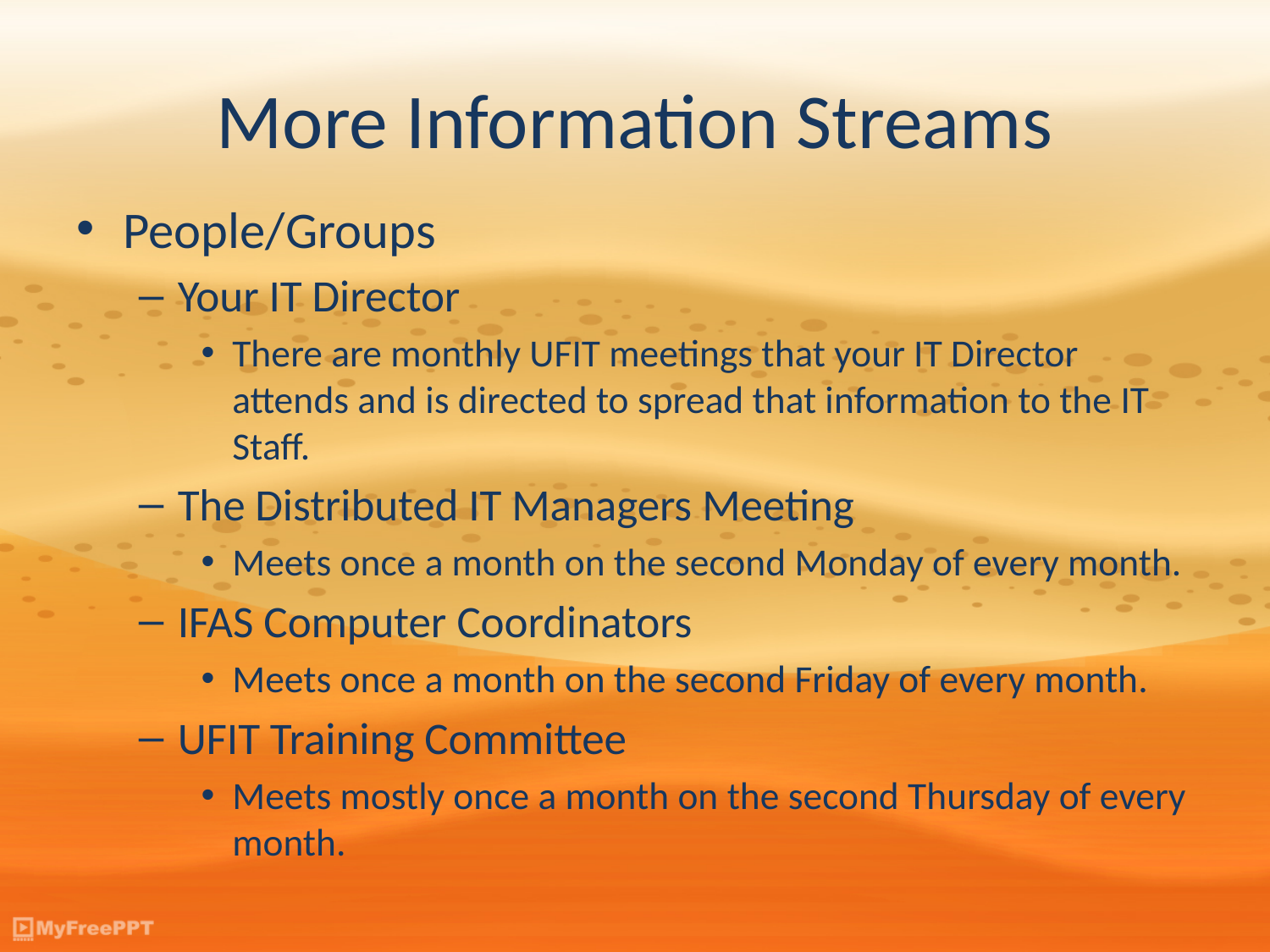

# More Information Streams
People/Groups
Your IT Director
There are monthly UFIT meetings that your IT Director attends and is directed to spread that information to the IT Staff.
The Distributed IT Managers Meeting
Meets once a month on the second Monday of every month.
IFAS Computer Coordinators
Meets once a month on the second Friday of every month.
UFIT Training Committee
Meets mostly once a month on the second Thursday of every month.